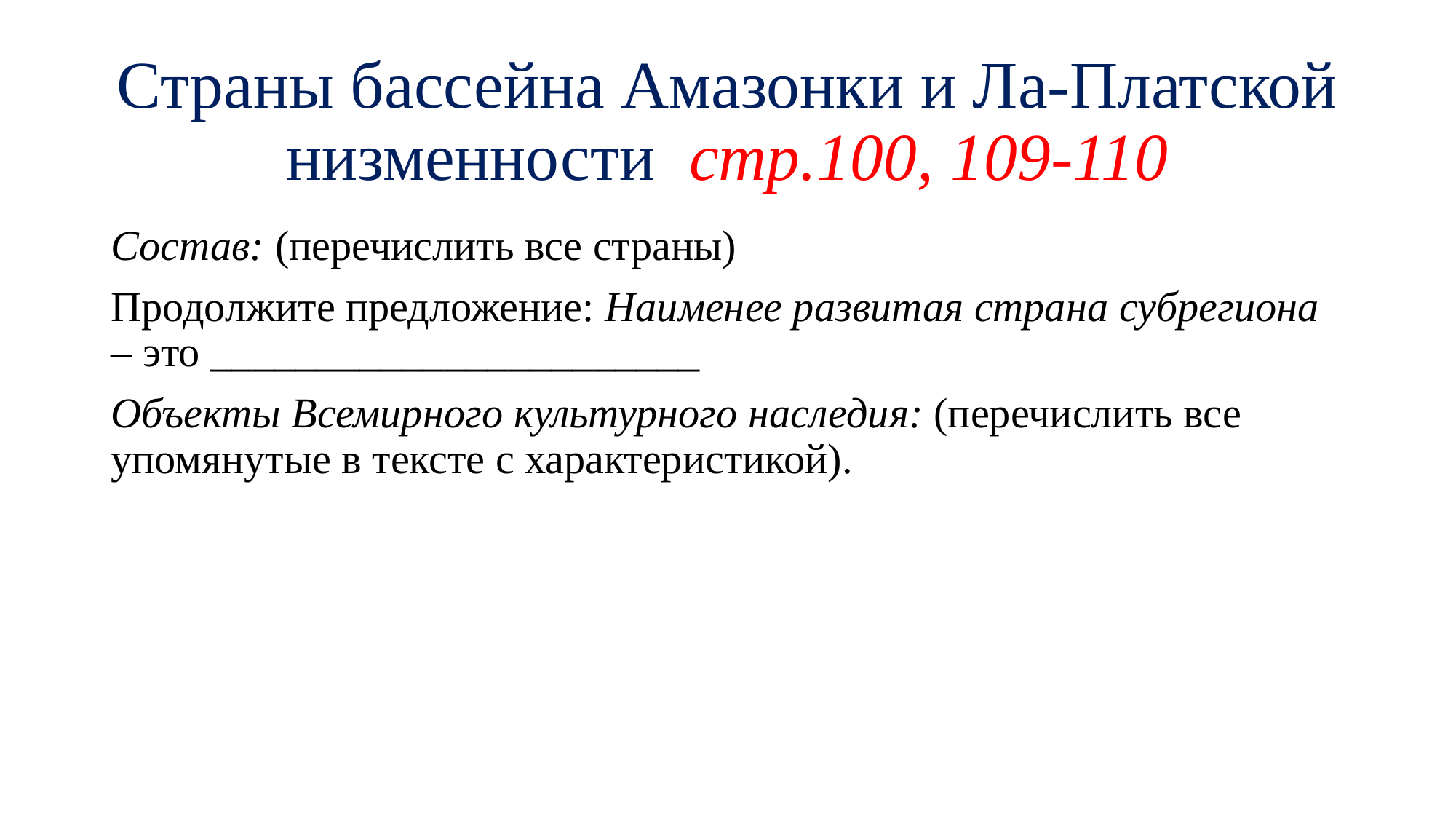

# Страны бассейна Амазонки и Ла-Платской низменности  стр.100, 109-110
Состав: (перечислить все страны)
Продолжите предложение: Наименее развитая страна субрегиона – это _______________________
Объекты Всемирного культурного наследия: (перечислить все упомянутые в тексте с характеристикой).